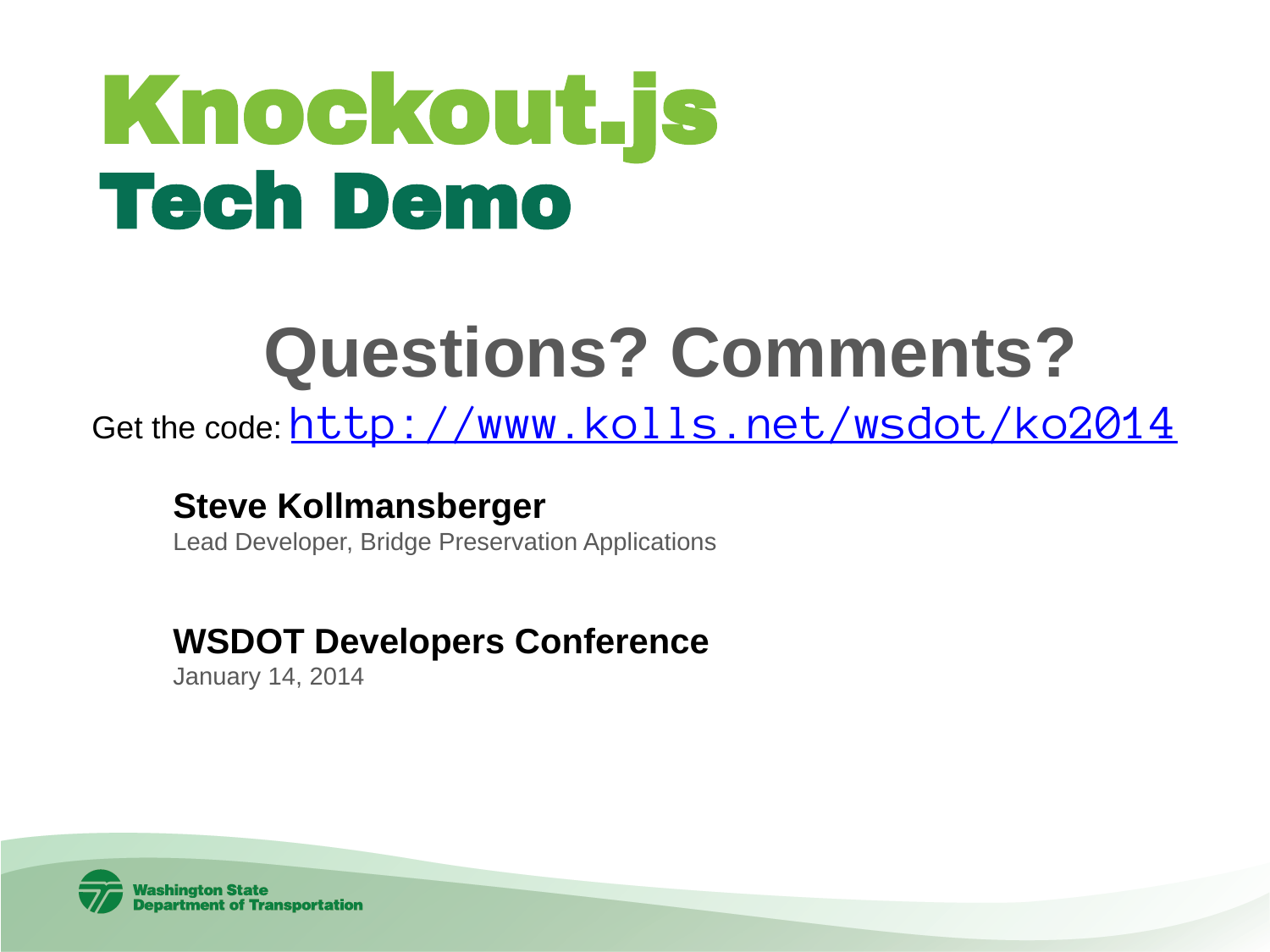

Knockout.js

Tech Demo

Questions? Comments?
Get the code: http://www.kolls.net/wsdot/ko2014

Steve Kollmansberger
Lead Developer, Bridge Preservation Applications
WSDOT Developers Conference
January 14, 2014